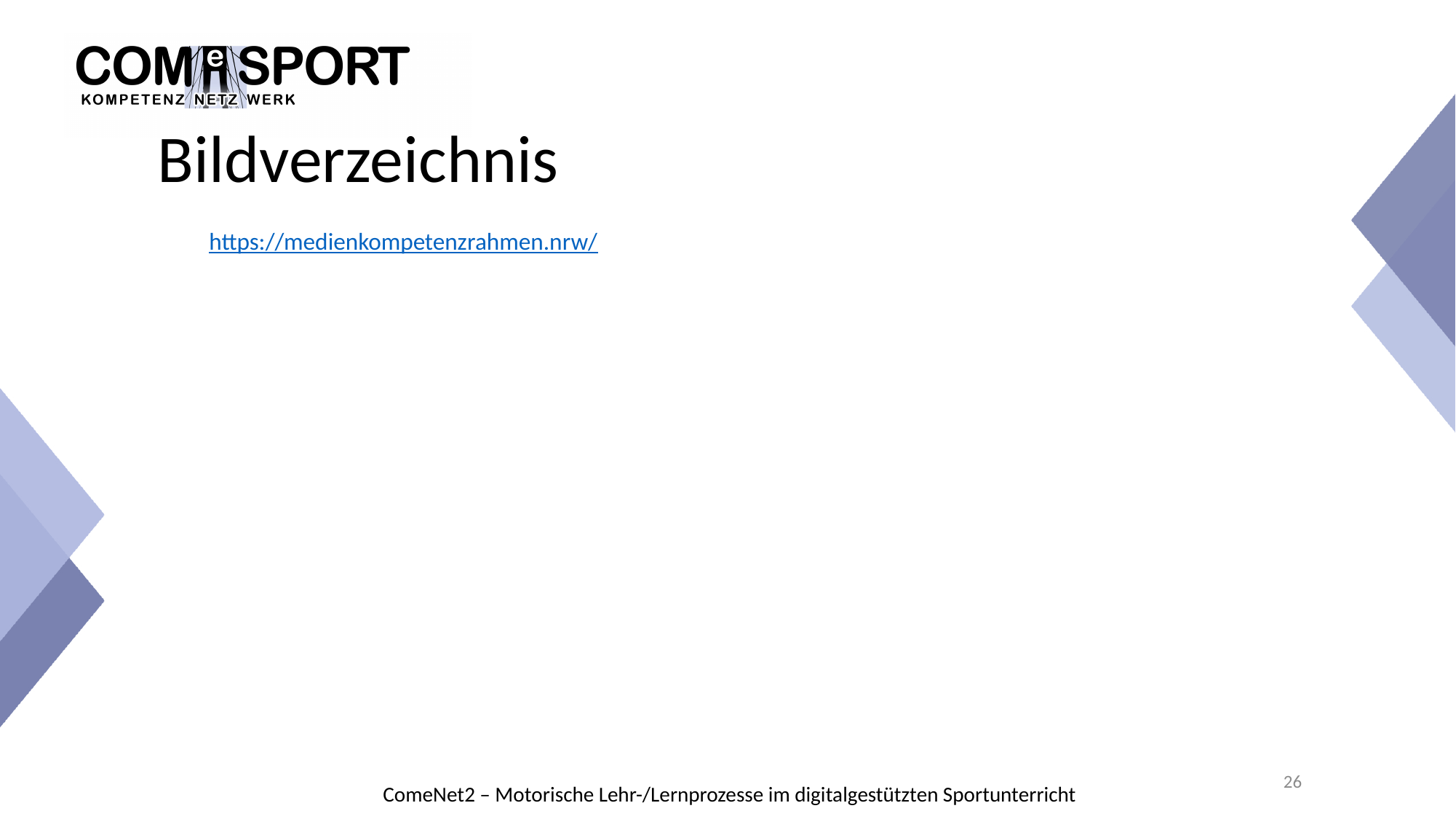

# Bildverzeichnis
https://medienkompetenzrahmen.nrw/

26
ComeNet2 – Motorische Lehr-/Lernprozesse im digitalgestützten Sportunterricht